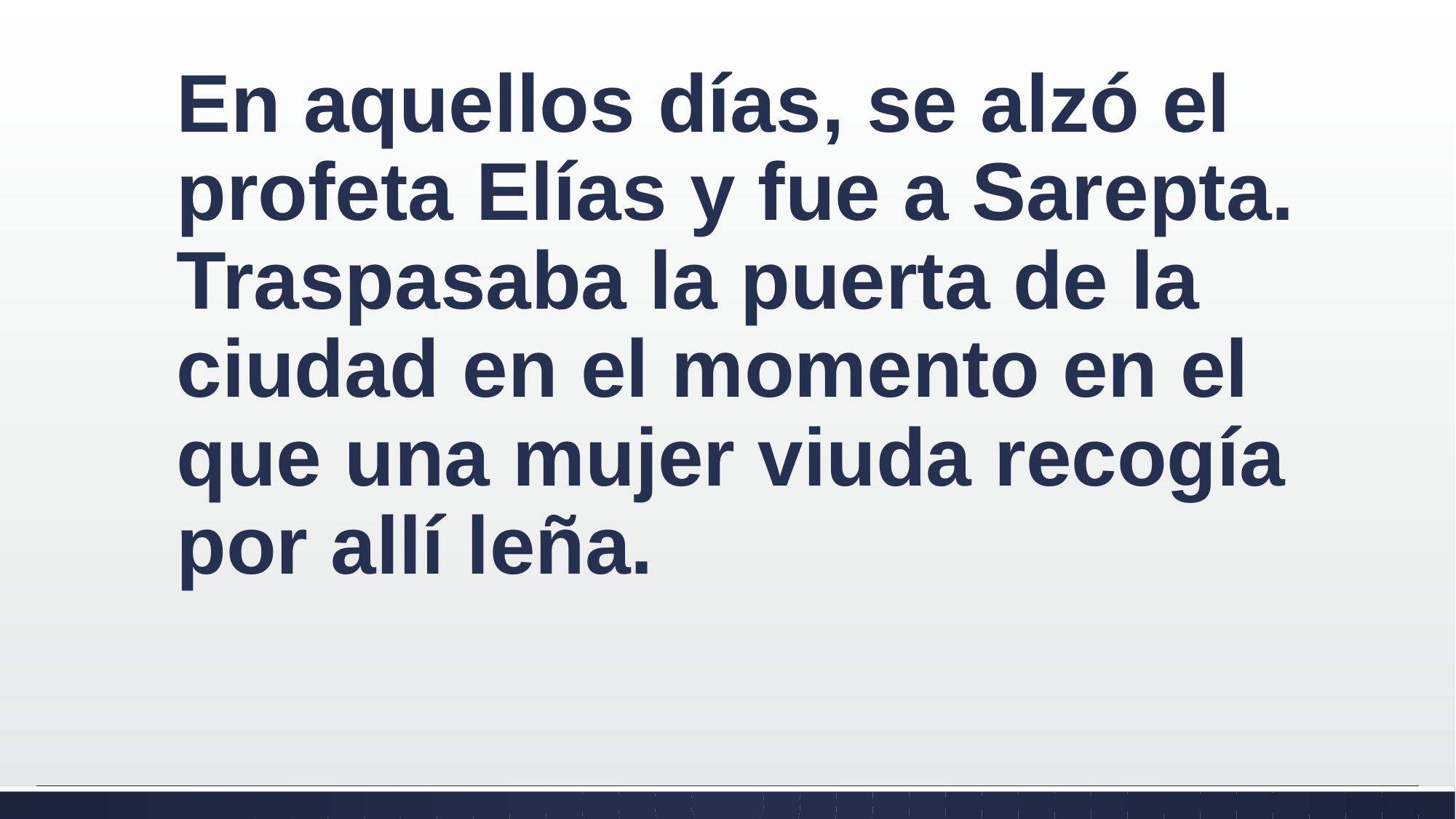

#
En aquellos días, se alzó el profeta Elías y fue a Sarepta. Traspasaba la puerta de la ciudad en el momento en el que una mujer viuda recogía por allí leña.